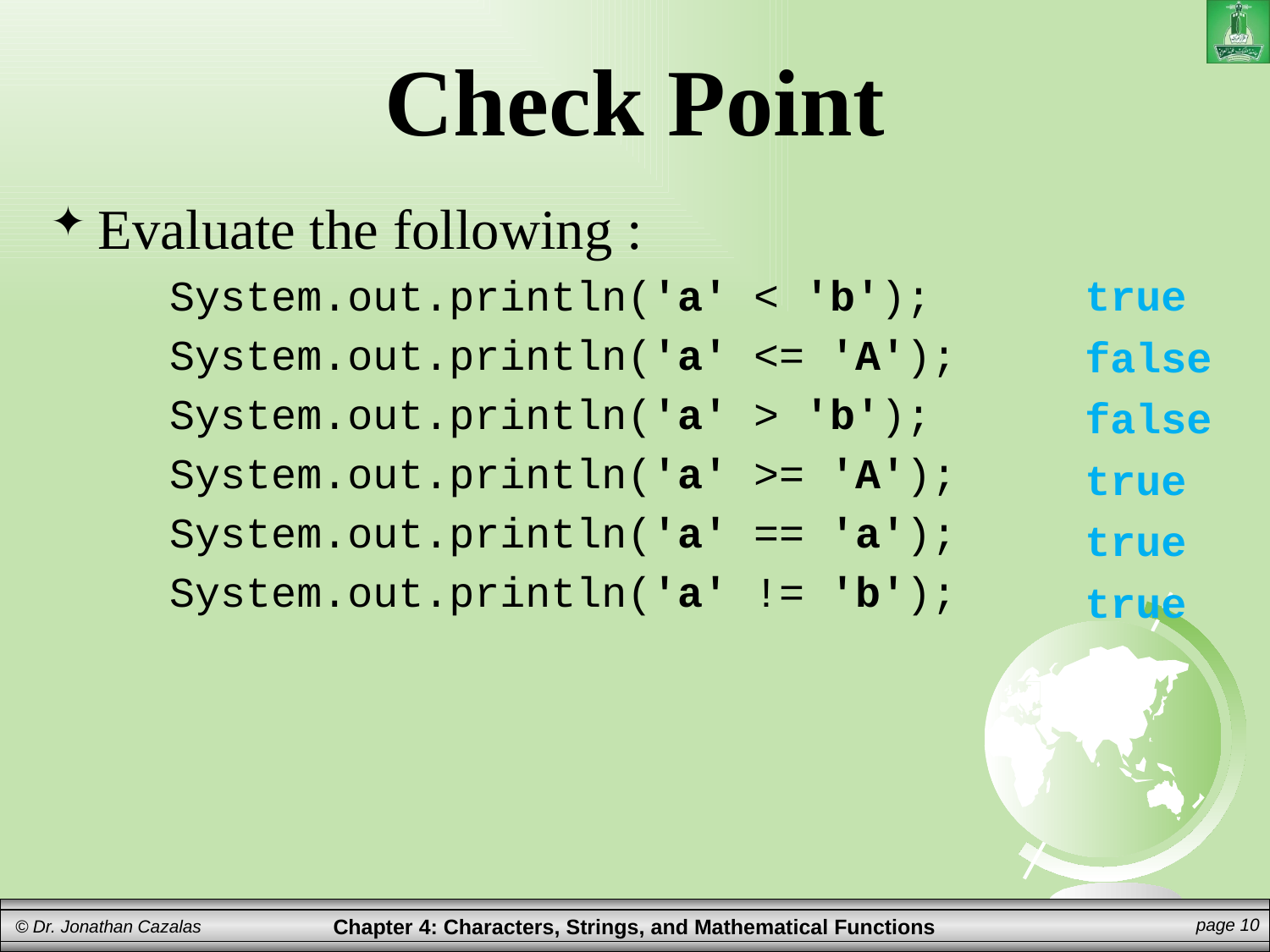

# Check Point
Evaluate the following :
System.out.println('a' < 'b');
System.out.println('a' <= 'A');
System.out.println('a' > 'b');
System.out.println('a' >= 'A');
System.out.println('a' == 'a');
System.out.println('a' != 'b');
true
false
false
true
true
true